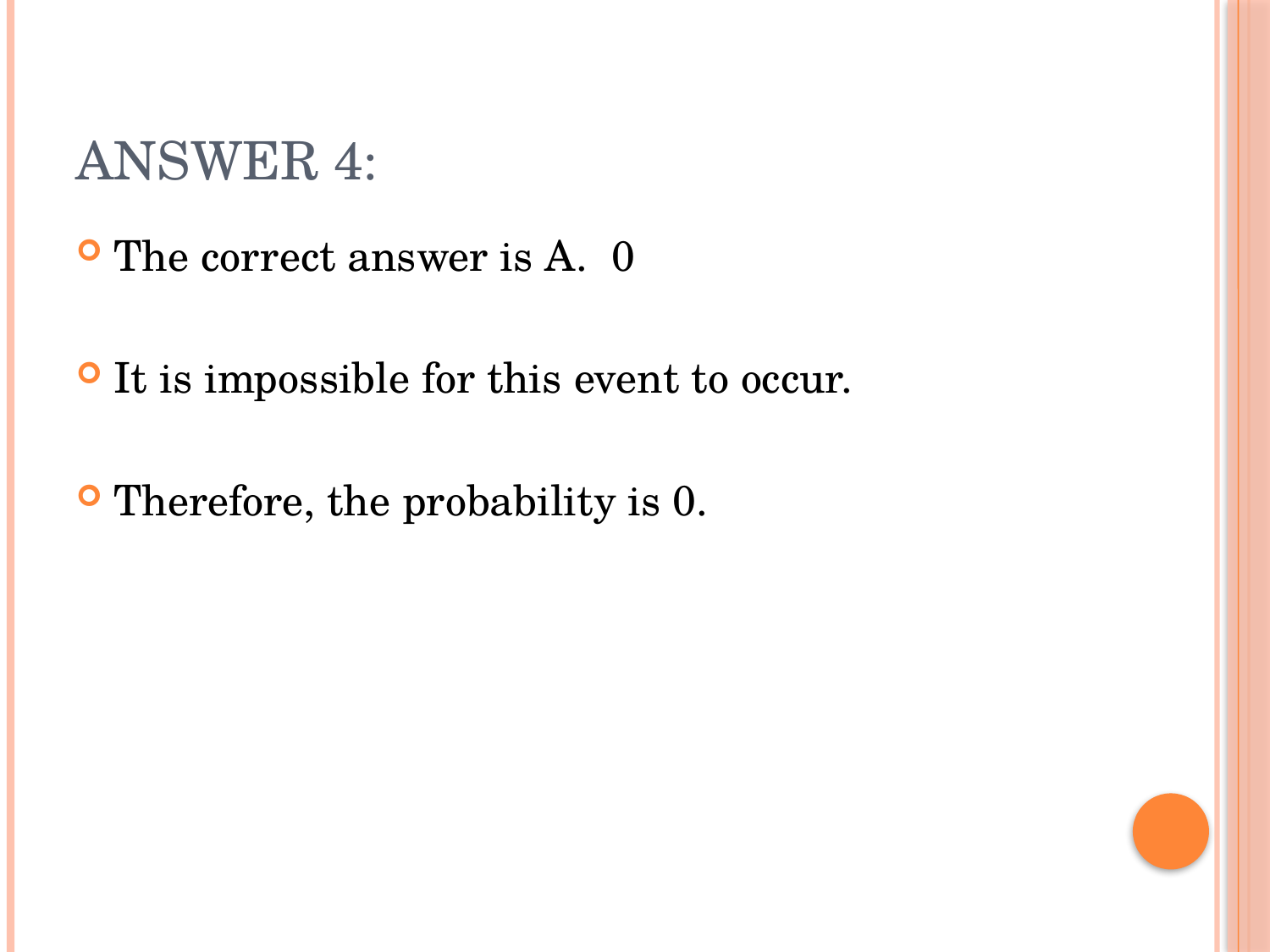

# Answer 4:
The correct answer is A.  0

It is impossible for this event to occur.

Therefore, the probability is 0.